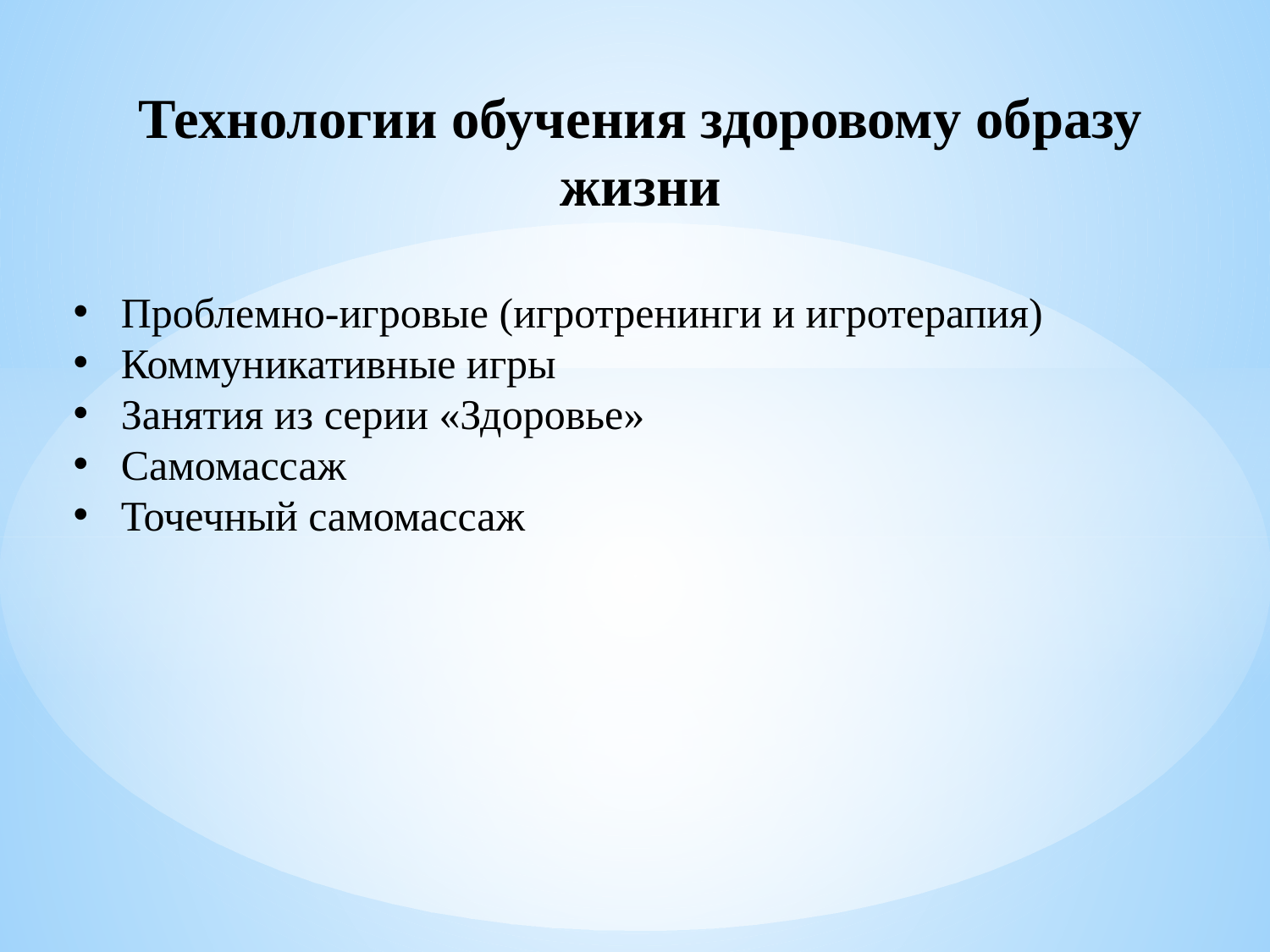

Технологии обучения здоровому образу жизни
Проблемно-игровые (игротренинги и игротерапия)
Коммуникативные игры
Занятия из серии «Здоровье»
Самомассаж
Точечный самомассаж